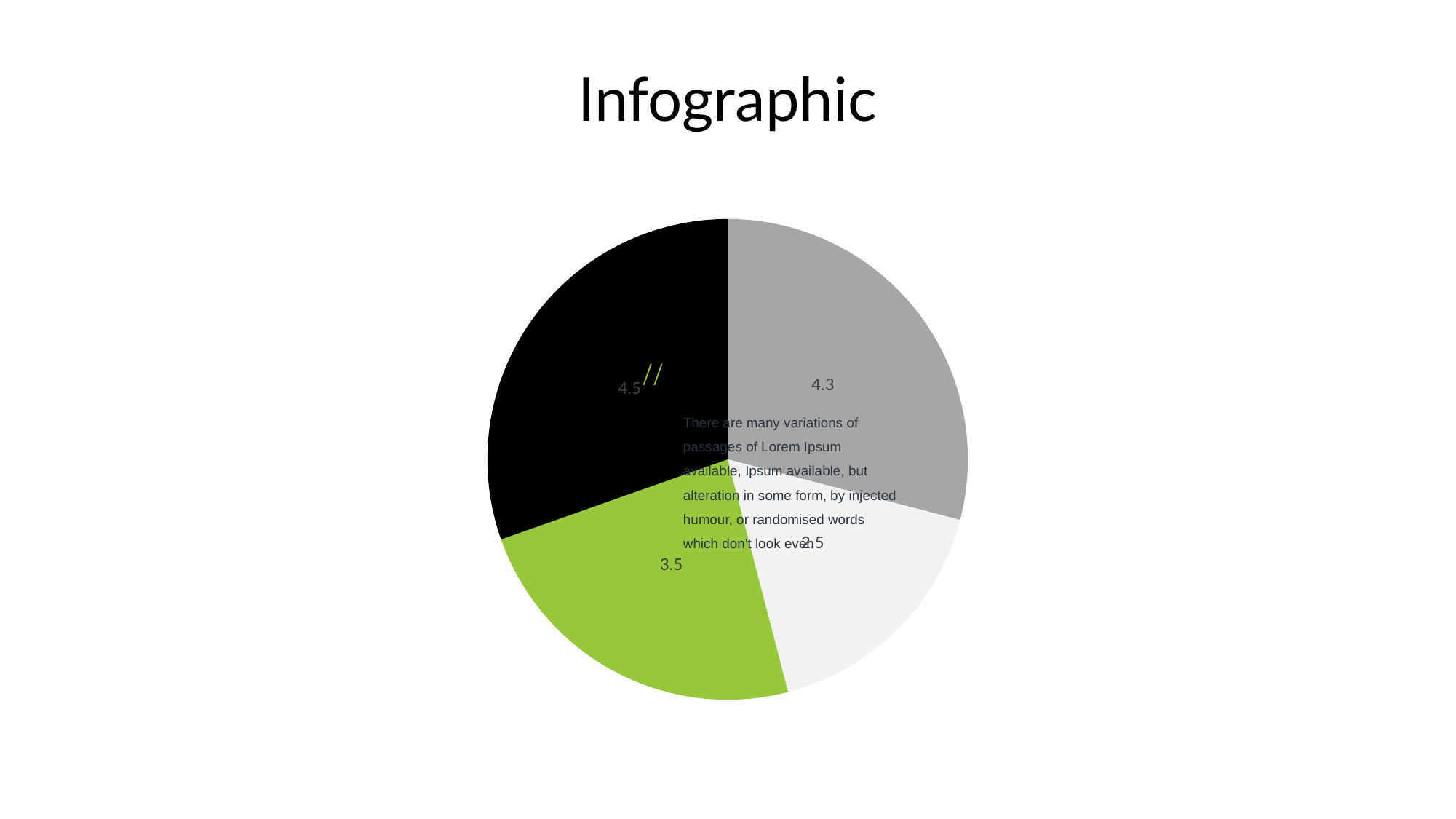

Infographic

[unsupported chart]

//
There are many variations of passages of Lorem Ipsum available, Ipsum available, but alteration in some form, by injected humour, or randomised words which don't look even